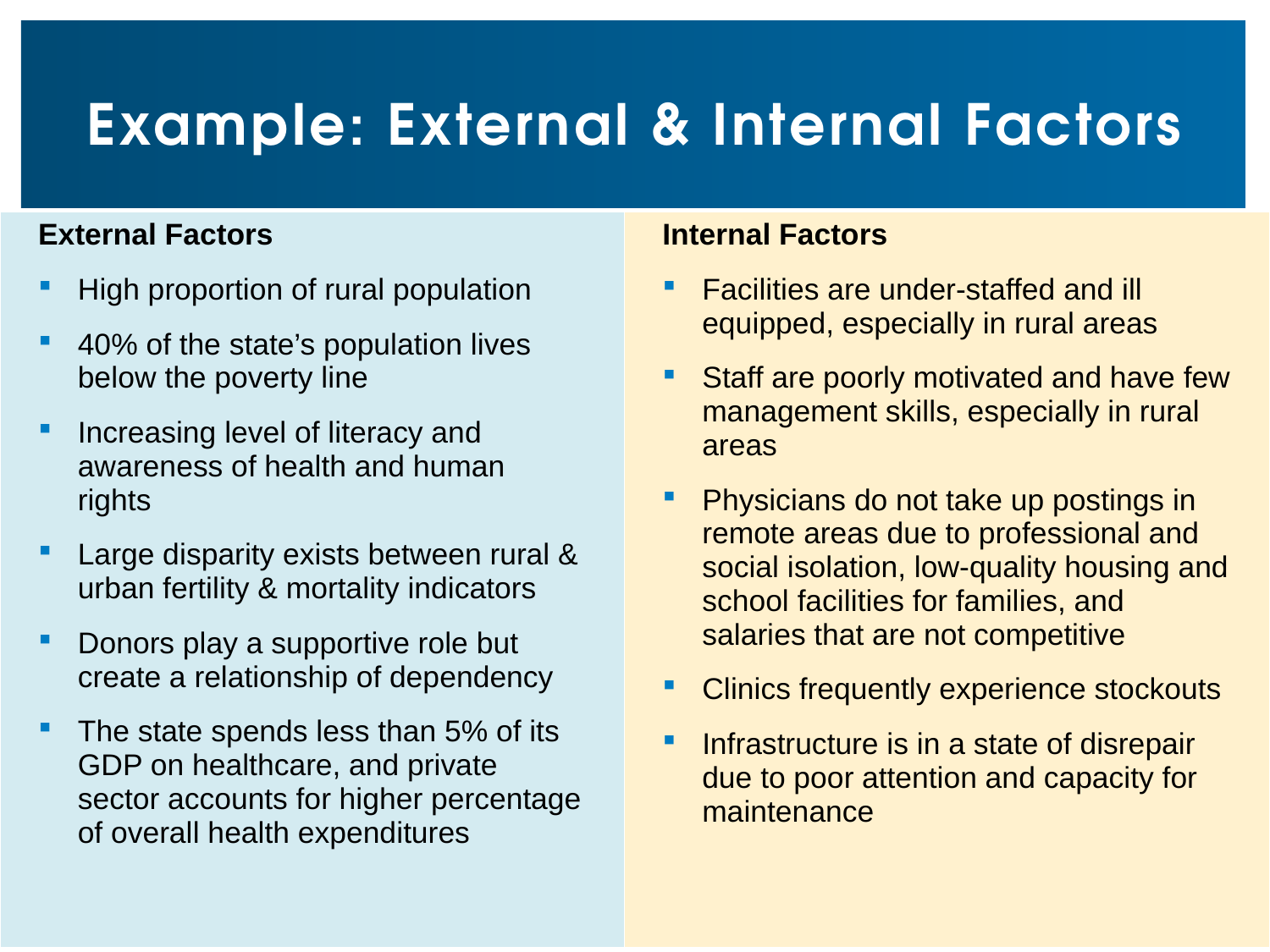

# Example: External & Internal Factors
| External Factors High proportion of rural population 40% of the state’s population lives below the poverty line Increasing level of literacy and awareness of health and human rights Large disparity exists between rural & urban fertility & mortality indicators Donors play a supportive role but create a relationship of dependency The state spends less than 5% of its GDP on healthcare, and private sector accounts for higher percentage of overall health expenditures | Internal Factors Facilities are under-staffed and ill equipped, especially in rural areas Staff are poorly motivated and have few management skills, especially in rural areas Physicians do not take up postings in remote areas due to professional and social isolation, low-quality housing and school facilities for families, and salaries that are not competitive Clinics frequently experience stockouts Infrastructure is in a state of disrepair due to poor attention and capacity for maintenance |
| --- | --- |